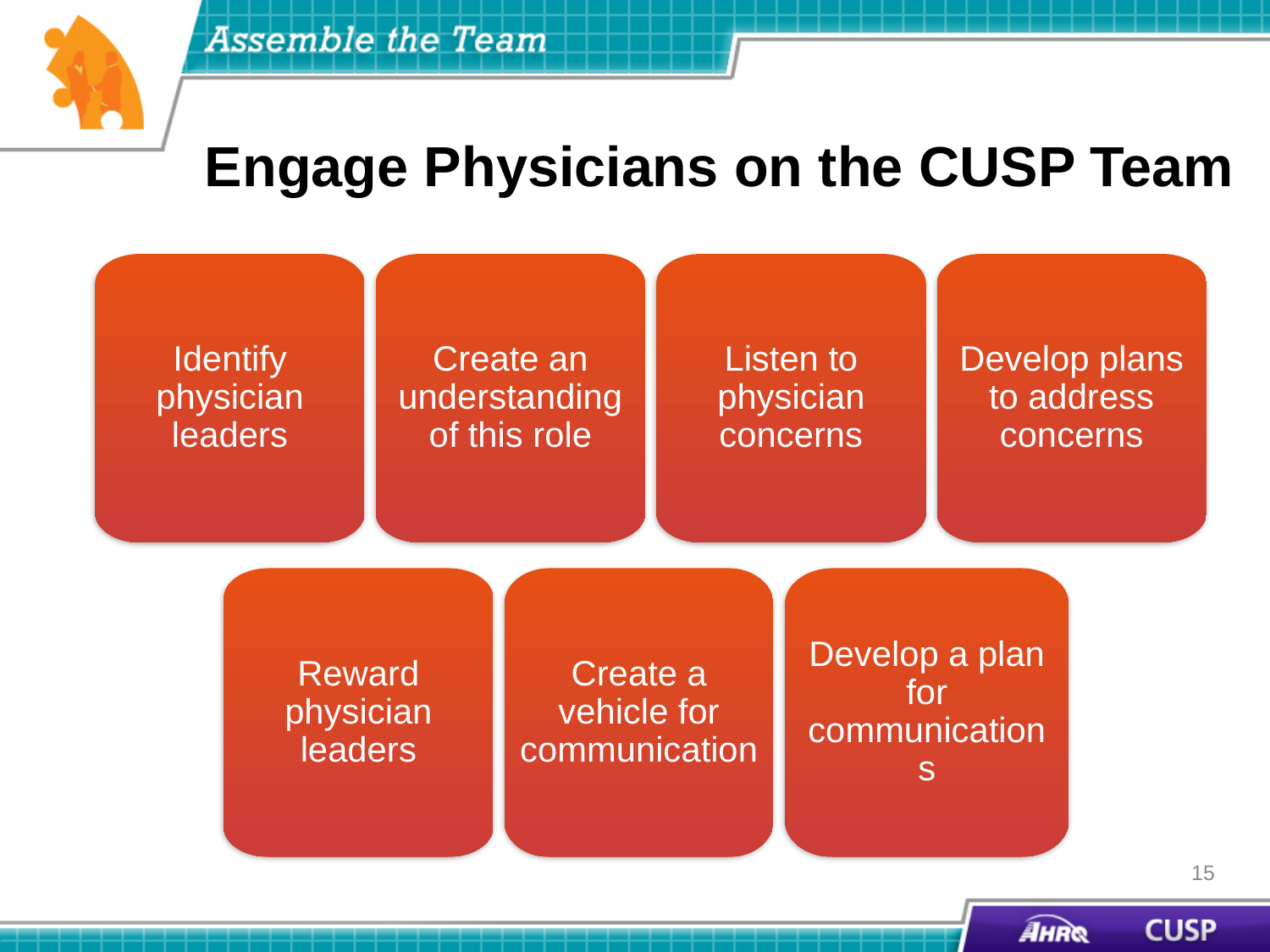

# Engage Physicians on the CUSP Team
Identify physician leaders
Create an understanding of this role
Listen to physician concerns
Develop plans to address concerns
Reward physician leaders
Create a vehicle for communication
Develop a plan for communications
15